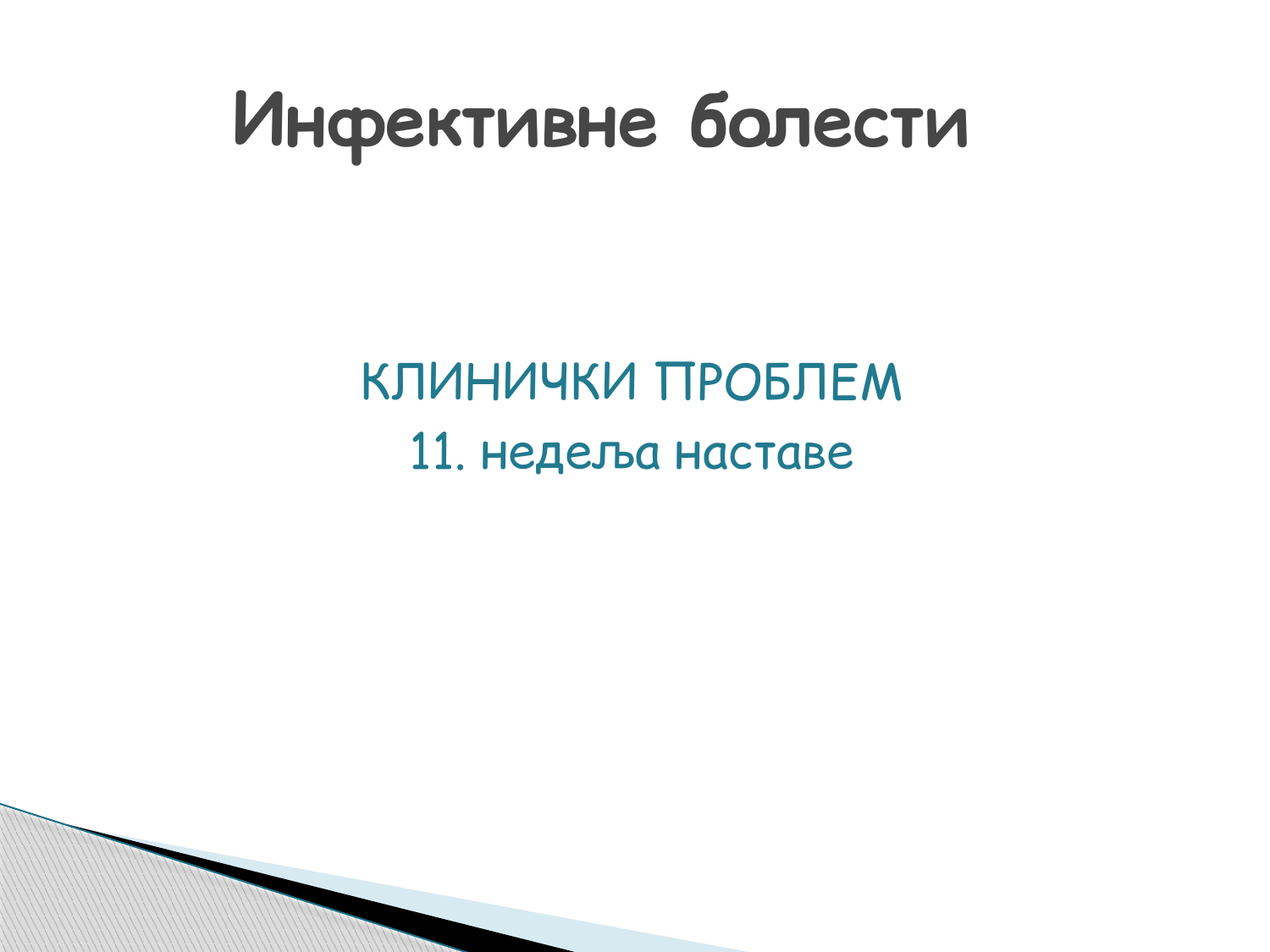

# Инфективне болести

КЛИНИЧКИ ПРОБЛЕМ
11. недеља наставе